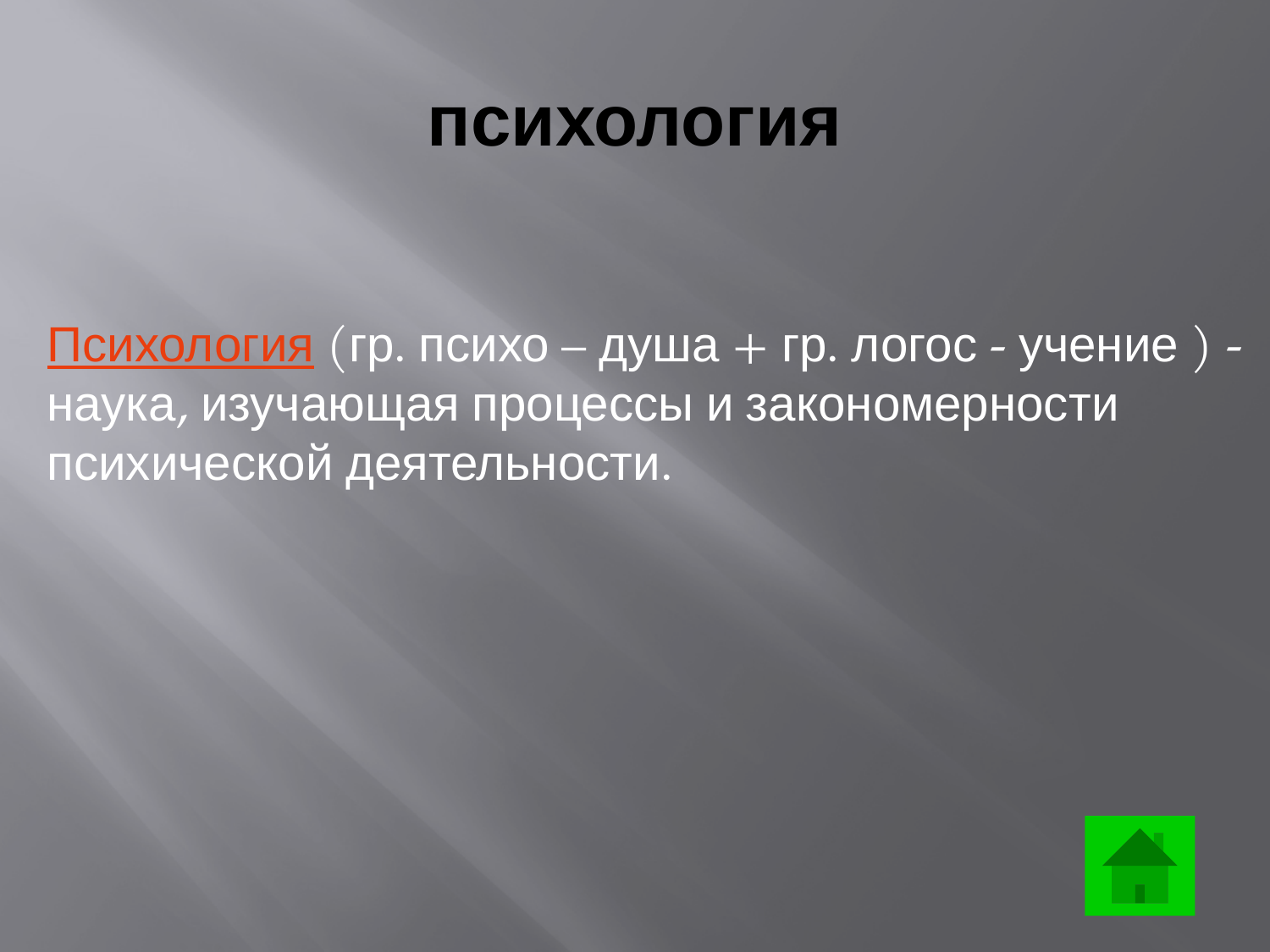

# психология

Психология (гр. психо – душа + гр. логос - учение ) - наука, изучающая процессы и закономерности психической деятельности.